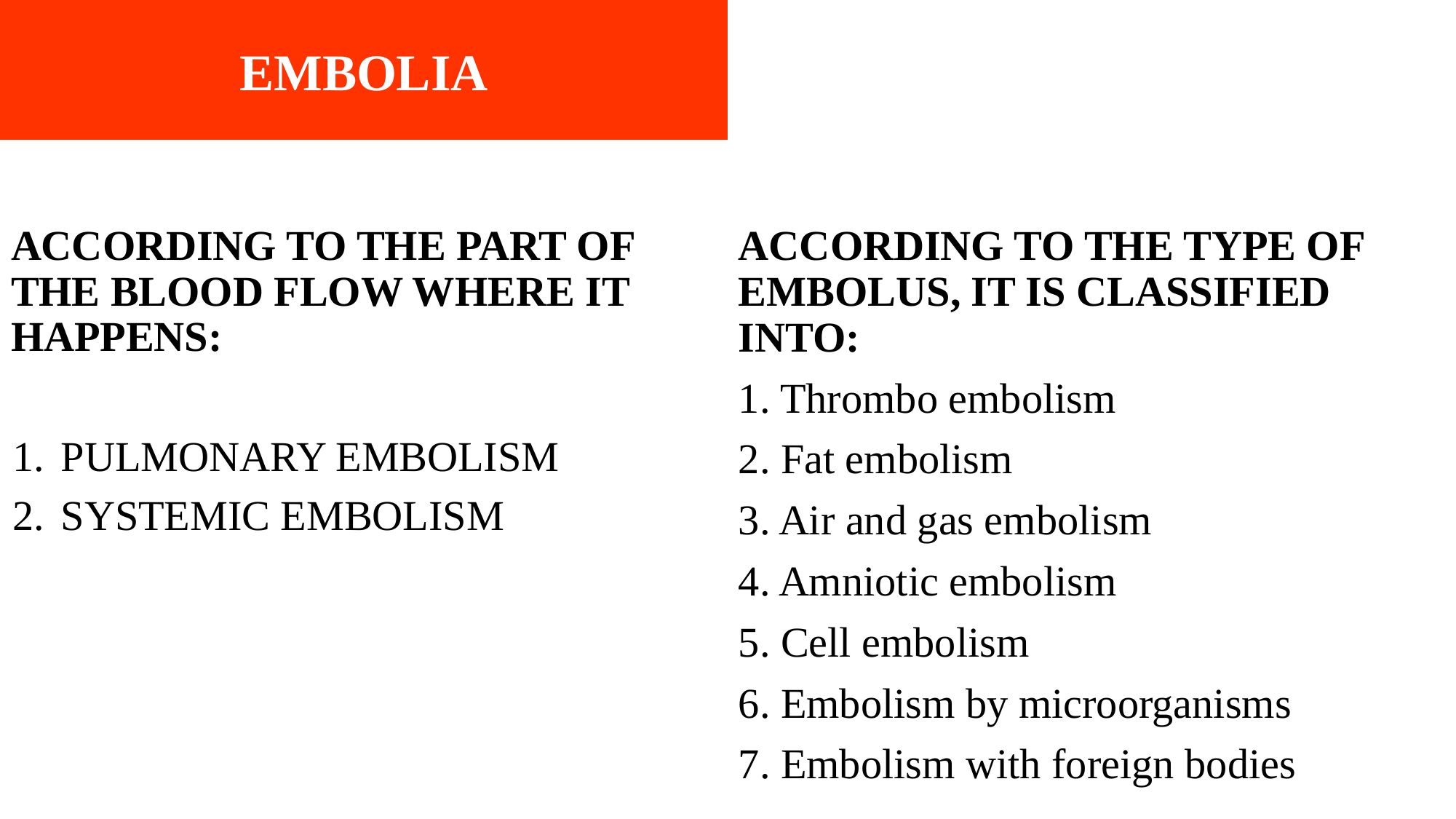

EMBOLIA
ACCORDING TO THE PART OF THE BLOOD FLOW WHERE IT HAPPENS:

PULMONARY EMBOLISM
SYSTEMIC EMBOLISM
ACCORDING TO THE TYPE OF EMBOLUS, IT IS CLASSIFIED INTO:
1. Thrombo embolism
2. Fat embolism
3. Air and gas embolism
4. Amniotic embolism
5. Cell embolism
6. Embolism by microorganisms
7. Embolism with foreign bodies